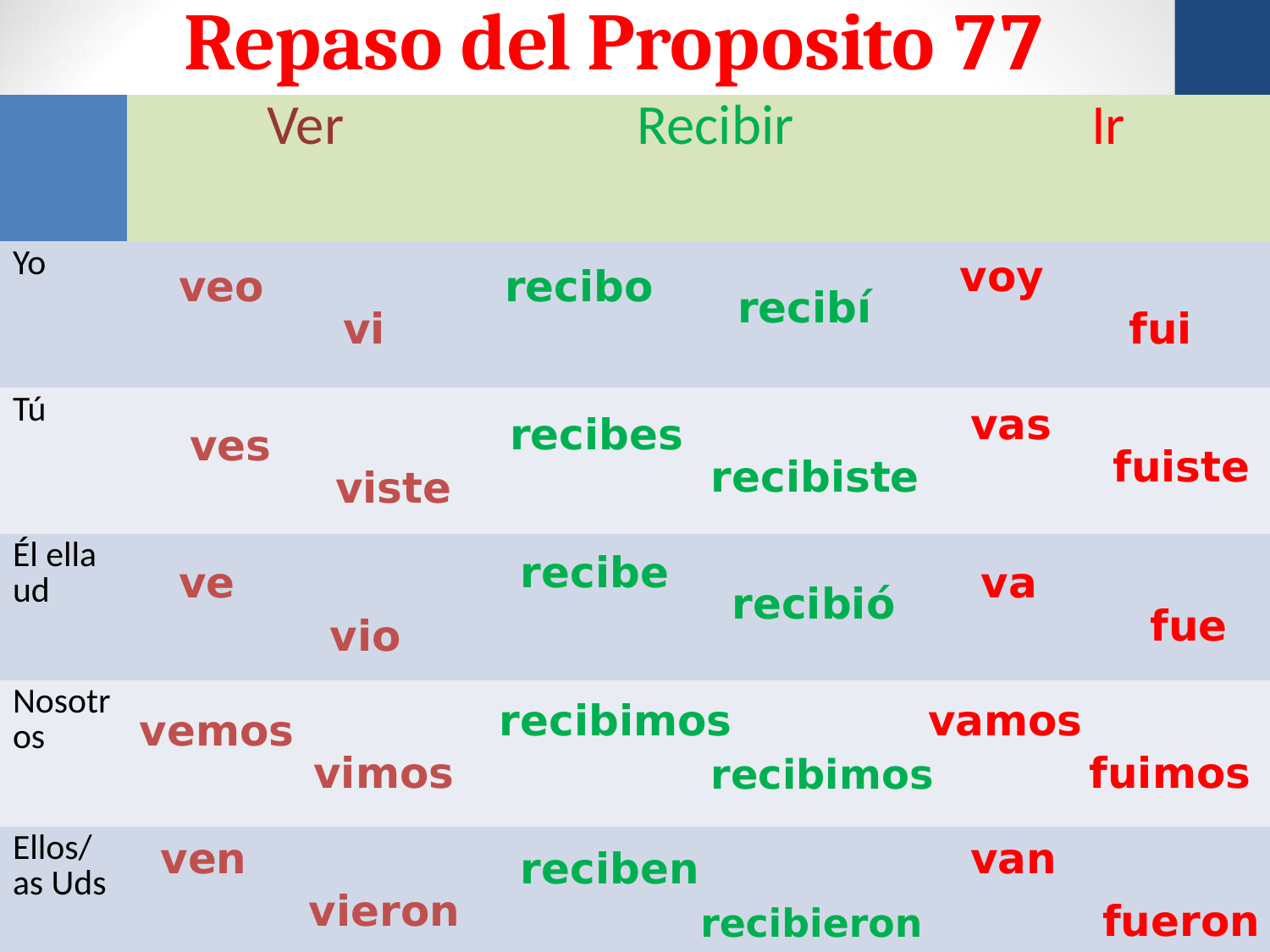

# Repaso del Proposito 77
|  | Ver |  | Recibir |  | Ir |  |
| --- | --- | --- | --- | --- | --- | --- |
| Yo |  |  |  |  |  |  |
| Tú |  |  |  |  |  |  |
| Él ella ud |  |  |  |  |  |  |
| Nosotros |  |  |  |  |  |  |
| Ellos/as Uds |  |  |  |  |  |  |
voy
veo
recibo
recibí
vi
fui
vas
recibes
ves
fuiste
recibiste
viste
recibe
ve
va
recibió
fue
vio
vamos
recibimos
vemos
vimos
fuimos
recibimos
ven
van
reciben
vieron
fueron
recibieron